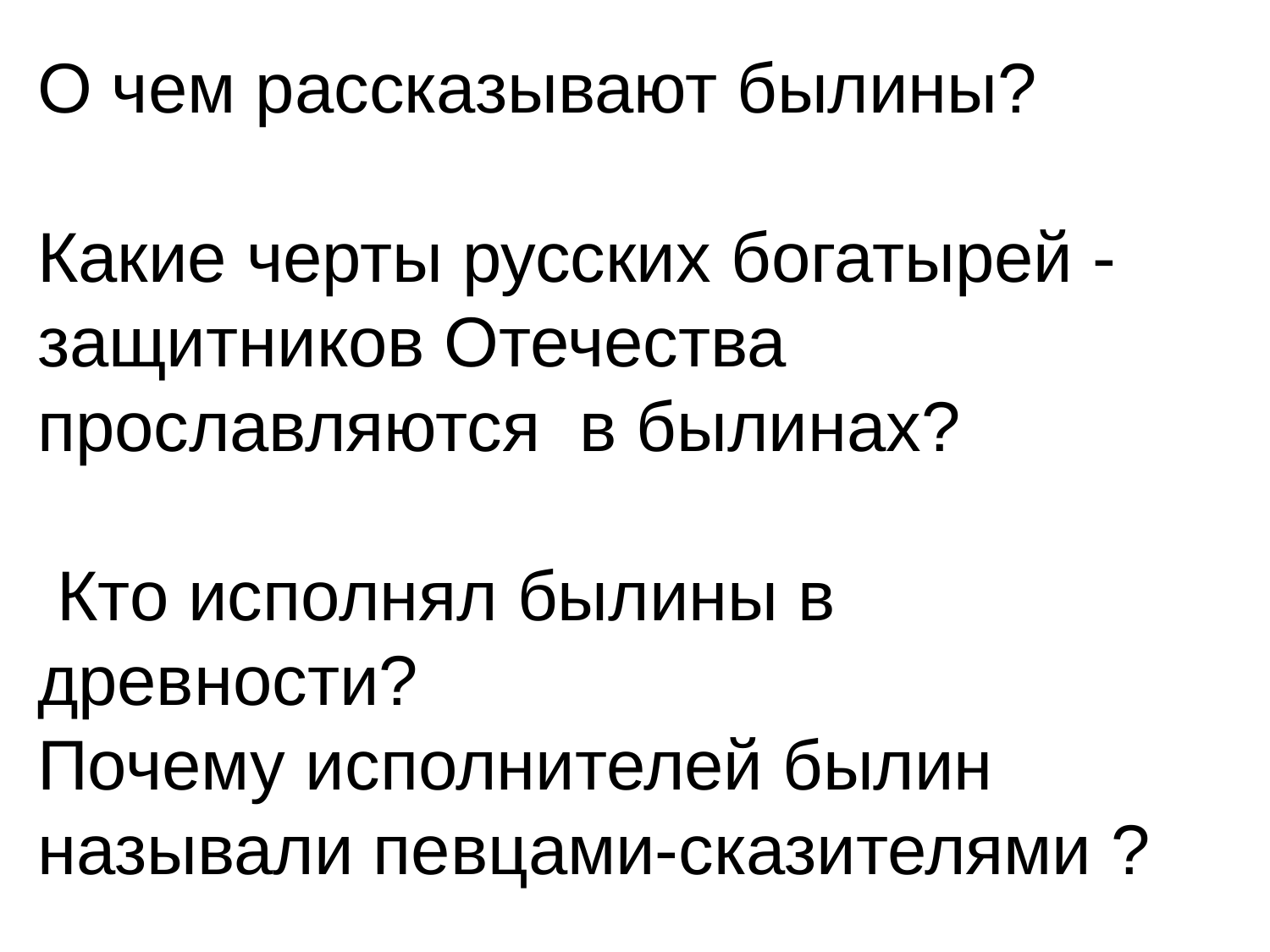

О чем рассказывают былины?

Какие черты русских богатырей - защитников Отечества прославляются  в былинах?

 Кто исполнял былины в древности?
Почему исполнителей былин называли певцами-сказителями ?